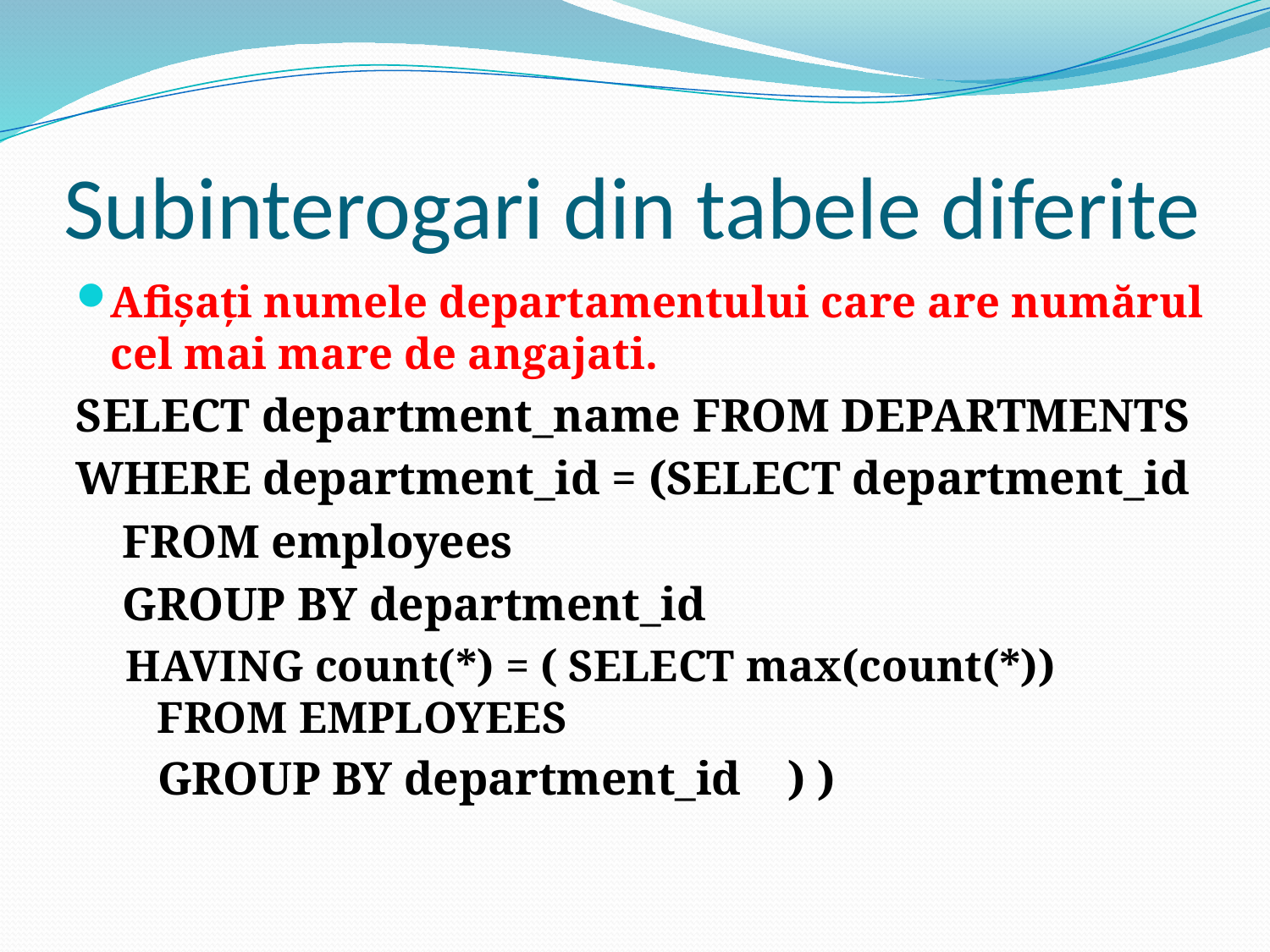

# Subinterogari din tabele diferite
Afişaţi numele departamentului care are numărul cel mai mare de angajati.
SELECT department_name FROM DEPARTMENTS
WHERE department_id = (SELECT department_id
    FROM employees
    GROUP BY department_id
HAVING count(*) = ( SELECT max(count(*))     FROM EMPLOYEES
       GROUP BY department_id    ) )